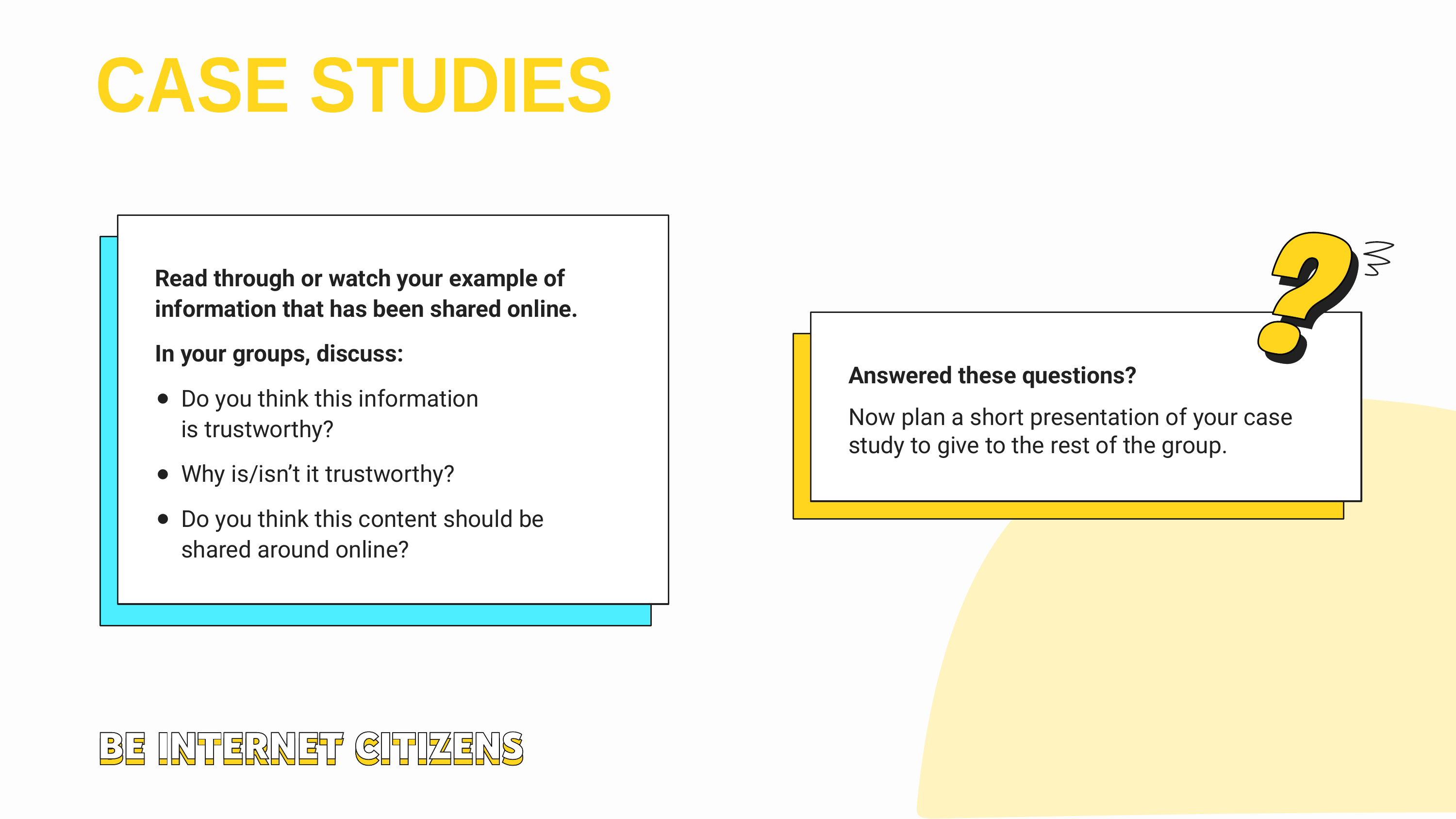

CASE STUDIES

Read through or watch your example of information that has been shared online.
In your groups, discuss:
Do you think this information
is trustworthy?
Why is/isn’t it trustworthy?
Do you think this content should be
shared around online?

Answered these questions?
Now plan a short presentation of your case study to give to the rest of the group.